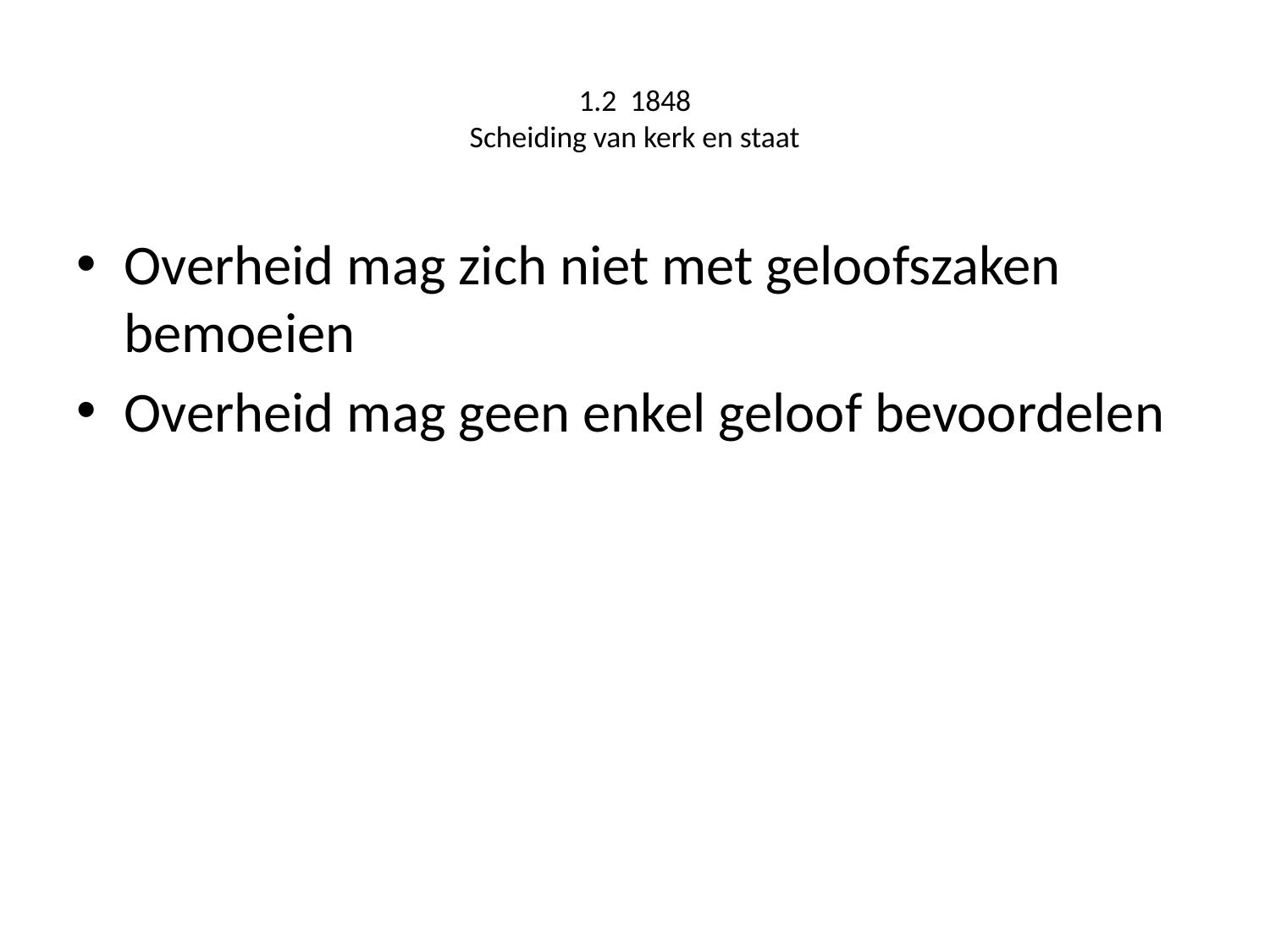

# 1.2  1848 Scheiding van kerk en staat
Overheid mag zich niet met geloofszaken bemoeien
Overheid mag geen enkel geloof bevoordelen